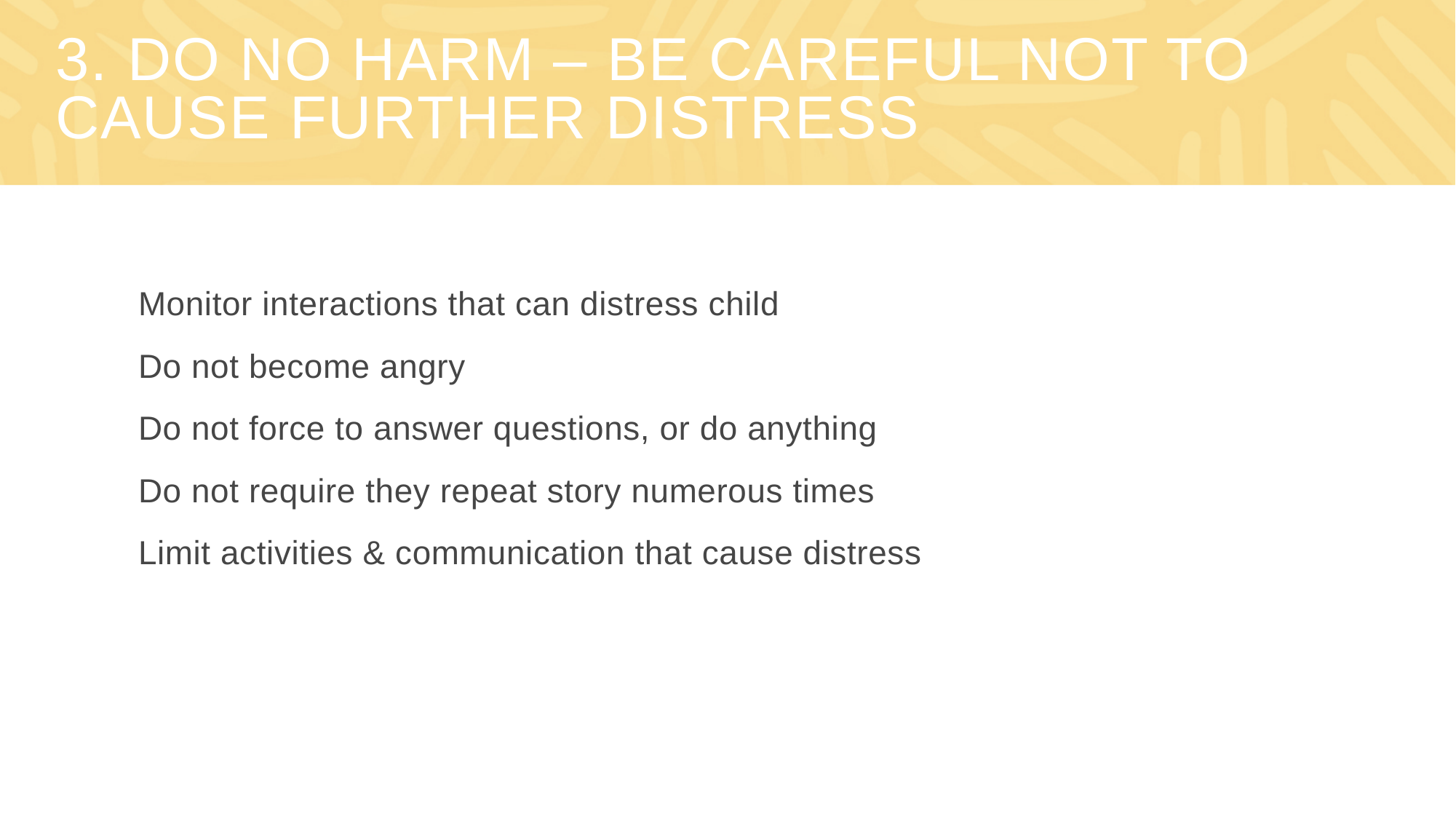

# 3. Do no harm – be careful not to cause further distress
Monitor interactions that can distress child
Do not become angry
Do not force to answer questions, or do anything
Do not require they repeat story numerous times
Limit activities & communication that cause distress